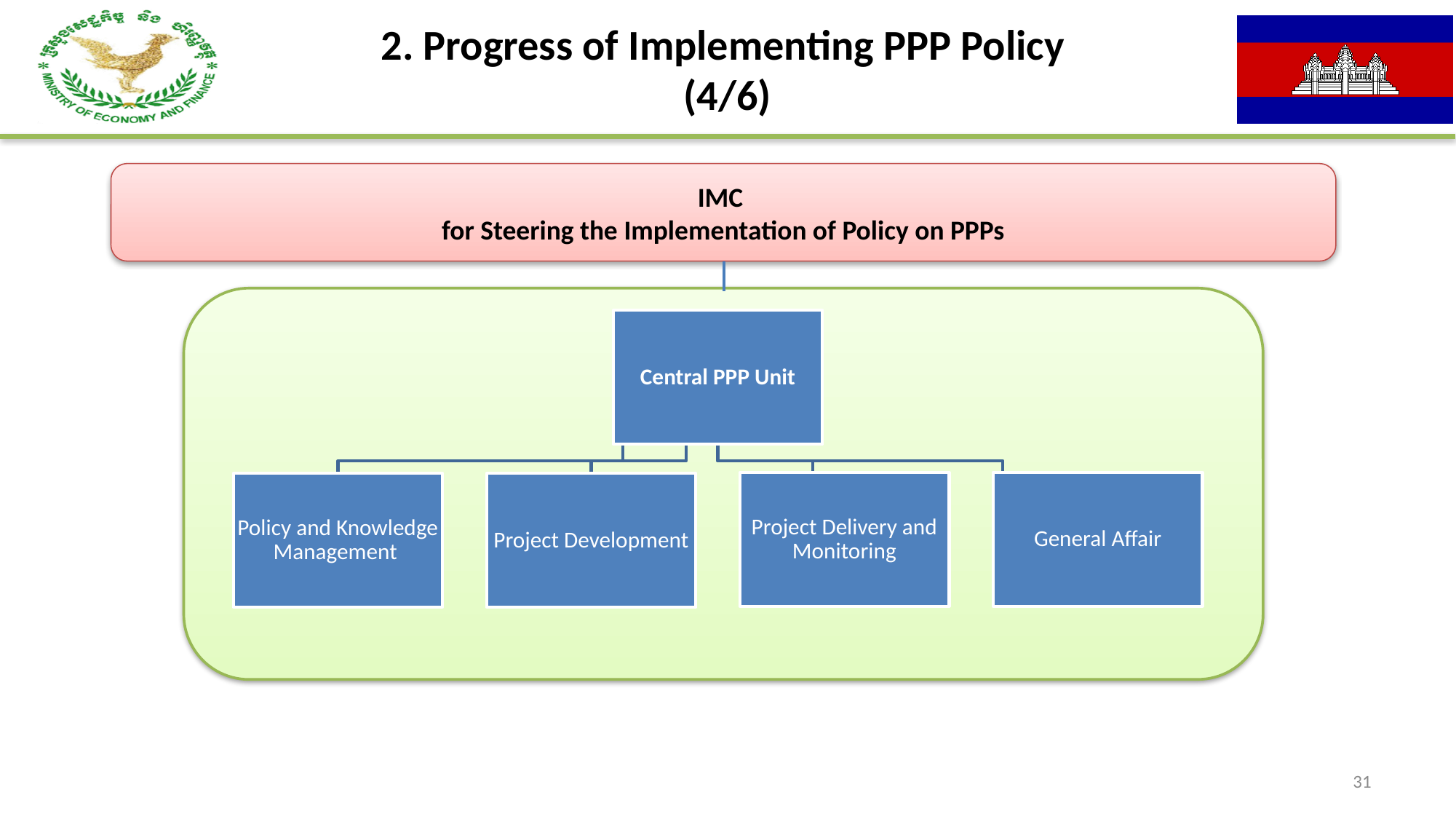

# 2. Progress of Implementing PPP Policy (4/6)
IMC
for Steering the Implementation of Policy on PPPs

Central PPP Unit

General Affair
Project Delivery and Monitoring
Policy and Knowledge Management
Project Development
31